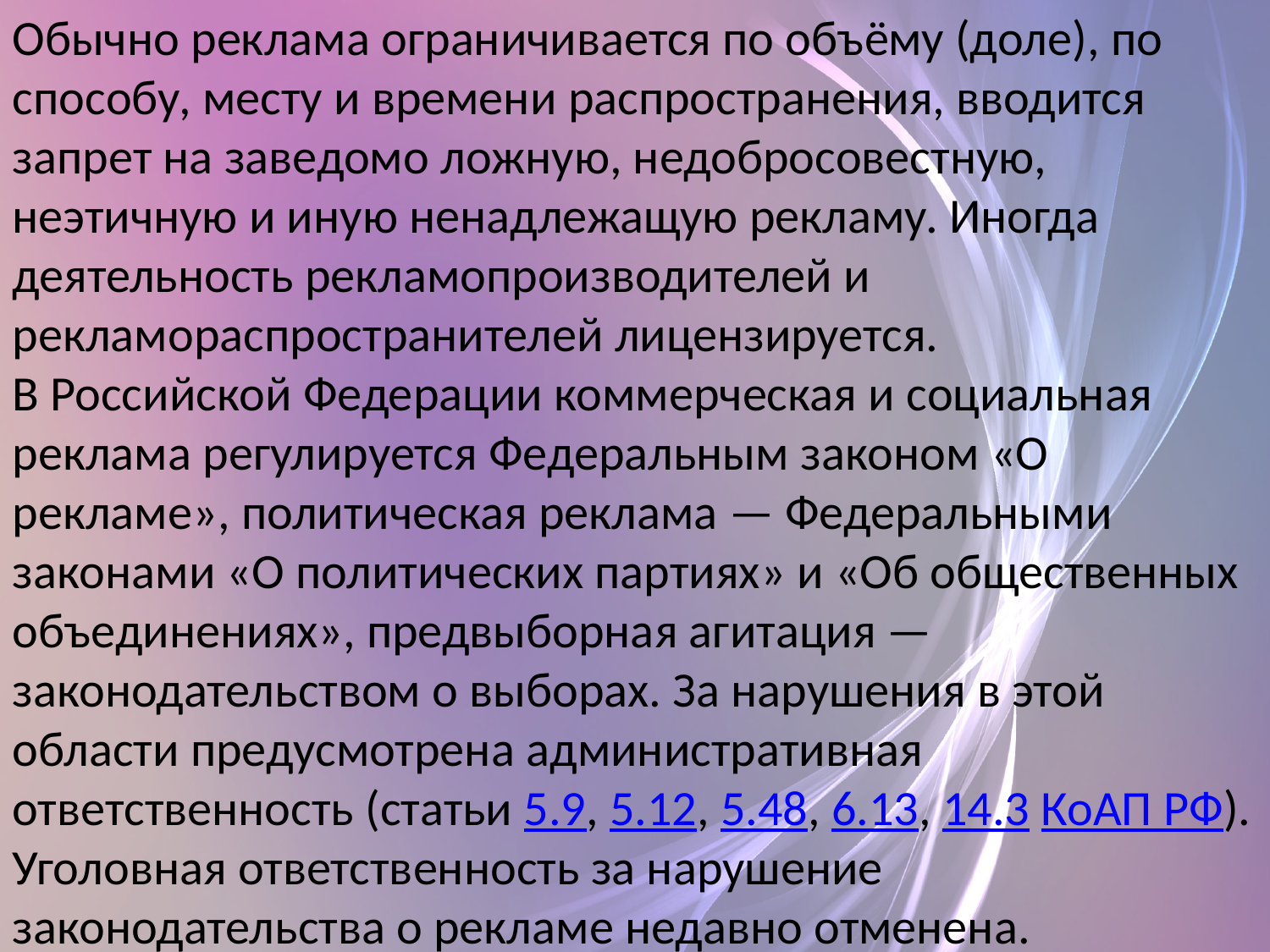

Обычно реклама ограничивается по объёму (доле), по способу, месту и времени распространения, вводится запрет на заведомо ложную, недобросовестную, неэтичную и иную ненадлежащую рекламу. Иногда деятельность рекламопроизводителей и рекламораспространителей лицензируется.
В Российской Федерации коммерческая и социальная реклама регулируется Федеральным законом «О рекламе», политическая реклама — Федеральными законами «О политических партиях» и «Об общественных объединениях», предвыборная агитация — законодательством о выборах. За нарушения в этой области предусмотрена административная ответственность (статьи 5.9, 5.12, 5.48, 6.13, 14.3 КоАП РФ). Уголовная ответственность за нарушение законодательства о рекламе недавно отменена.